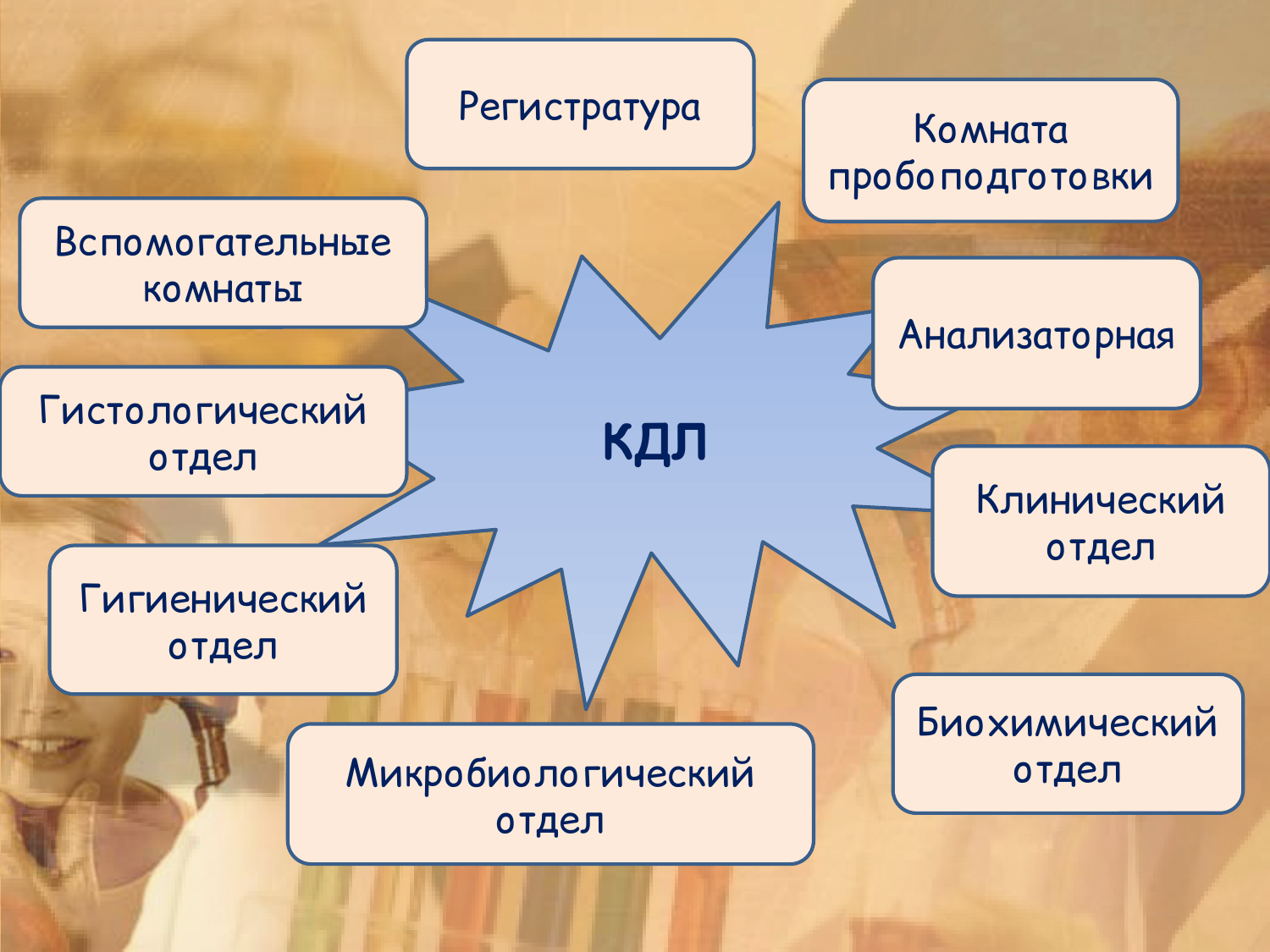

Регистратура
Комната пробоподготовки
Вспомогательные комнаты
КДЛ
Анализаторная
Гистологический отдел
Клинический отдел
Гигиенический отдел
Биохимический отдел
Микробиологический отдел